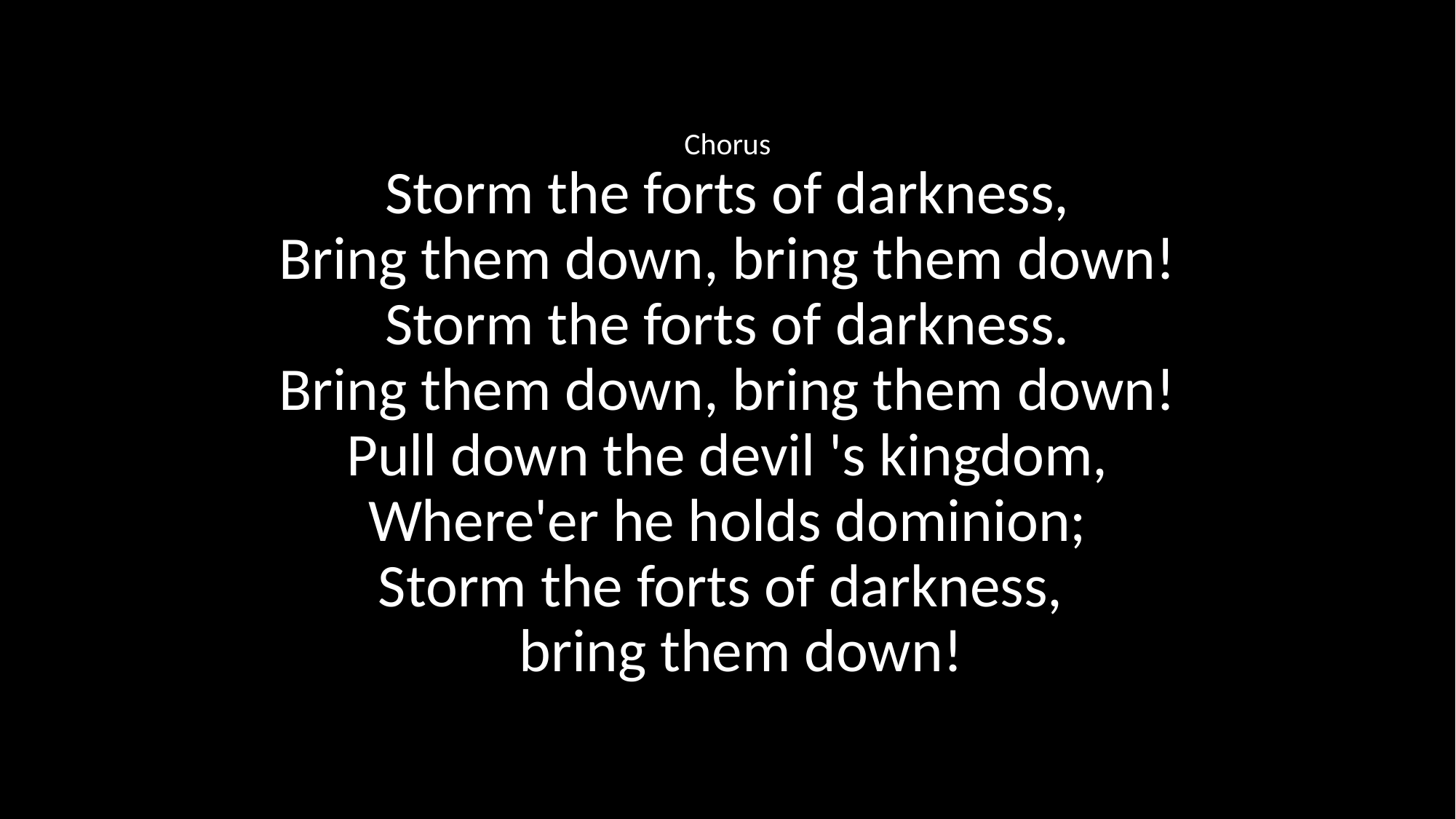

Chorus
Storm the forts of darkness,
Bring them down, bring them down!
Storm the forts of darkness.
Bring them down, bring them down!
Pull down the devil 's kingdom,
Where'er he holds dominion;
Storm the forts of darkness,
	bring them down!